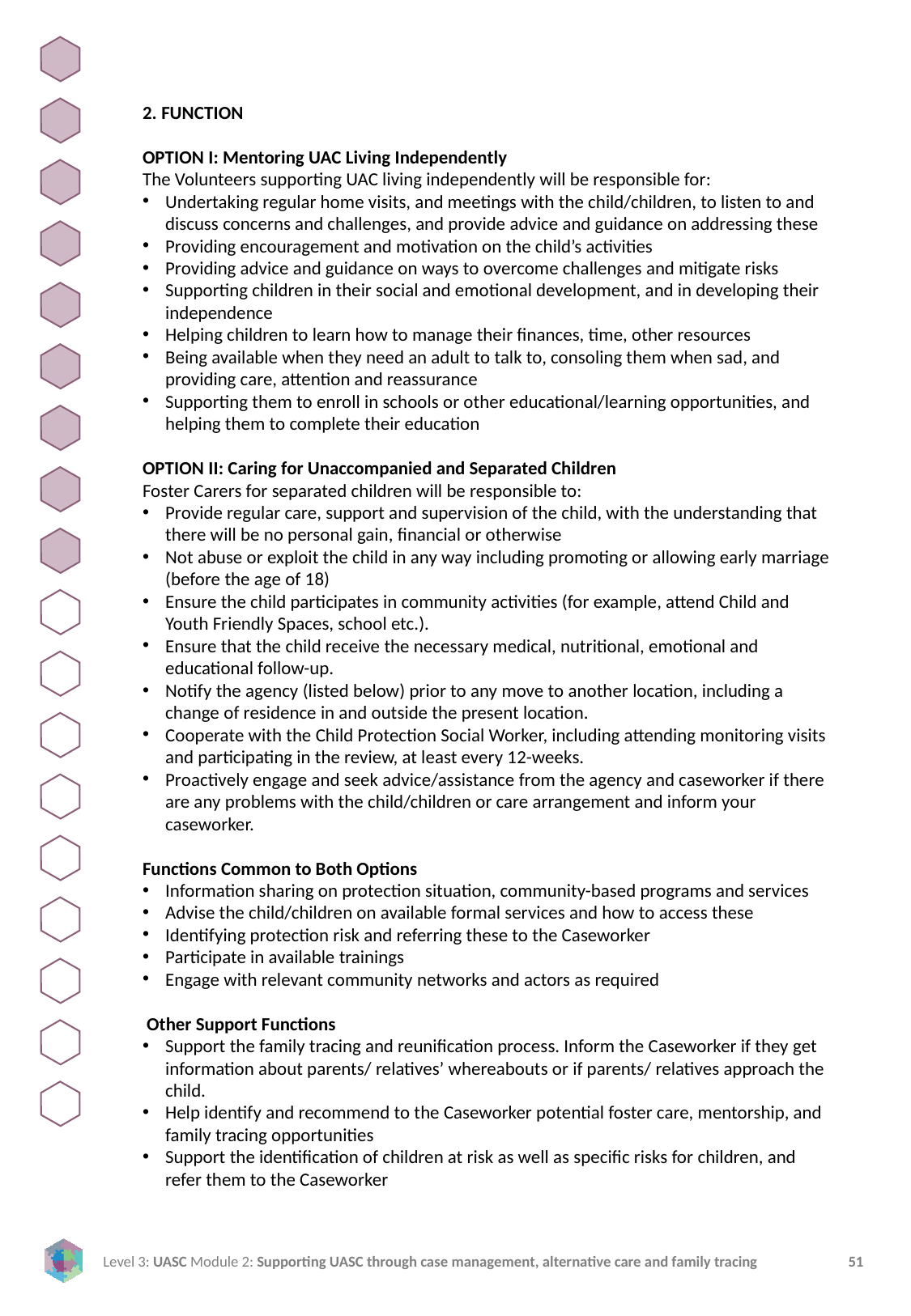

2. FUNCTION

OPTION I: Mentoring UAC Living Independently
The Volunteers supporting UAC living independently will be responsible for:
Undertaking regular home visits, and meetings with the child/children, to listen to and discuss concerns and challenges, and provide advice and guidance on addressing these
Providing encouragement and motivation on the child’s activities
Providing advice and guidance on ways to overcome challenges and mitigate risks
Supporting children in their social and emotional development, and in developing their independence
Helping children to learn how to manage their finances, time, other resources
Being available when they need an adult to talk to, consoling them when sad, and providing care, attention and reassurance
Supporting them to enroll in schools or other educational/learning opportunities, and helping them to complete their education

OPTION II: Caring for Unaccompanied and Separated Children
Foster Carers for separated children will be responsible to:
Provide regular care, support and supervision of the child, with the understanding that there will be no personal gain, financial or otherwise
Not abuse or exploit the child in any way including promoting or allowing early marriage (before the age of 18)
Ensure the child participates in community activities (for example, attend Child and Youth Friendly Spaces, school etc.).
Ensure that the child receive the necessary medical, nutritional, emotional and educational follow-up.
Notify the agency (listed below) prior to any move to another location, including a change of residence in and outside the present location.
Cooperate with the Child Protection Social Worker, including attending monitoring visits and participating in the review, at least every 12-weeks.
Proactively engage and seek advice/assistance from the agency and caseworker if there are any problems with the child/children or care arrangement and inform your caseworker.

Functions Common to Both Options
Information sharing on protection situation, community-based programs and services
Advise the child/children on available formal services and how to access these
Identifying protection risk and referring these to the Caseworker
Participate in available trainings
Engage with relevant community networks and actors as required

 Other Support Functions
Support the family tracing and reunification process. Inform the Caseworker if they get information about parents/ relatives’ whereabouts or if parents/ relatives approach the child.
Help identify and recommend to the Caseworker potential foster care, mentorship, and family tracing opportunities
Support the identification of children at risk as well as specific risks for children, and refer them to the Caseworker